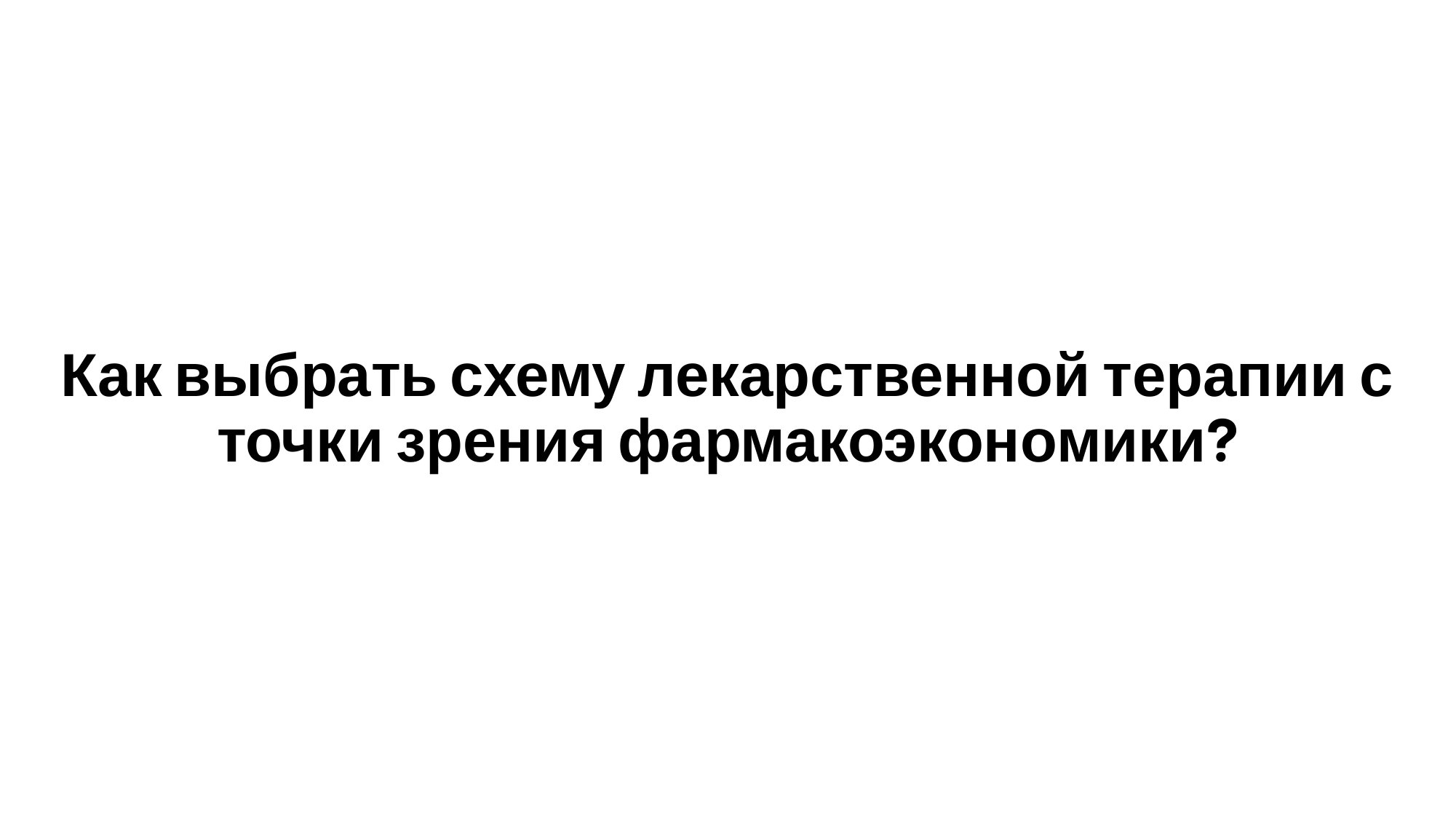

# Как выбрать схему лекарственной терапии с точки зрения фармакоэкономики?